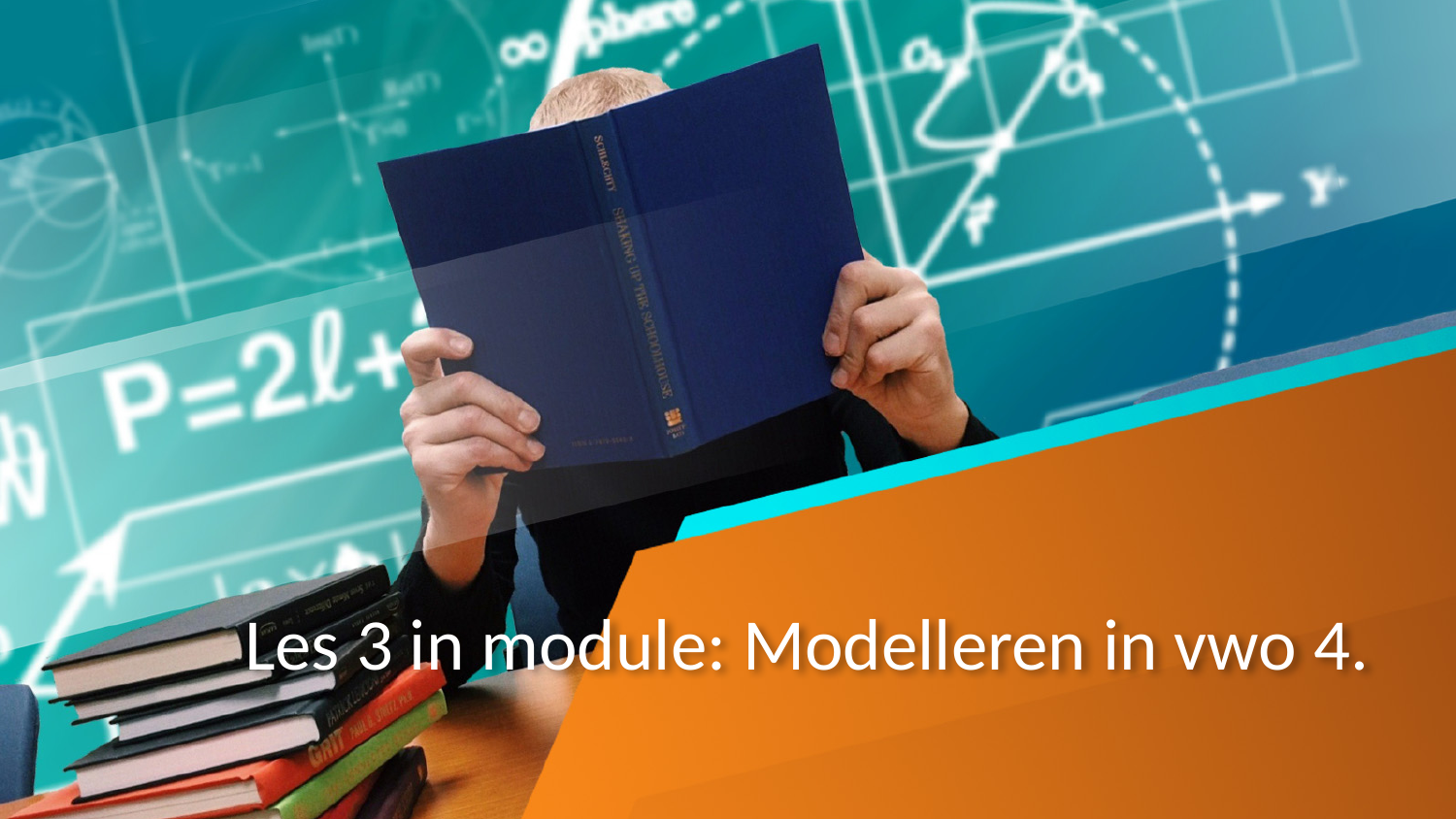

# Les 3 in module: Modelleren in vwo 4.